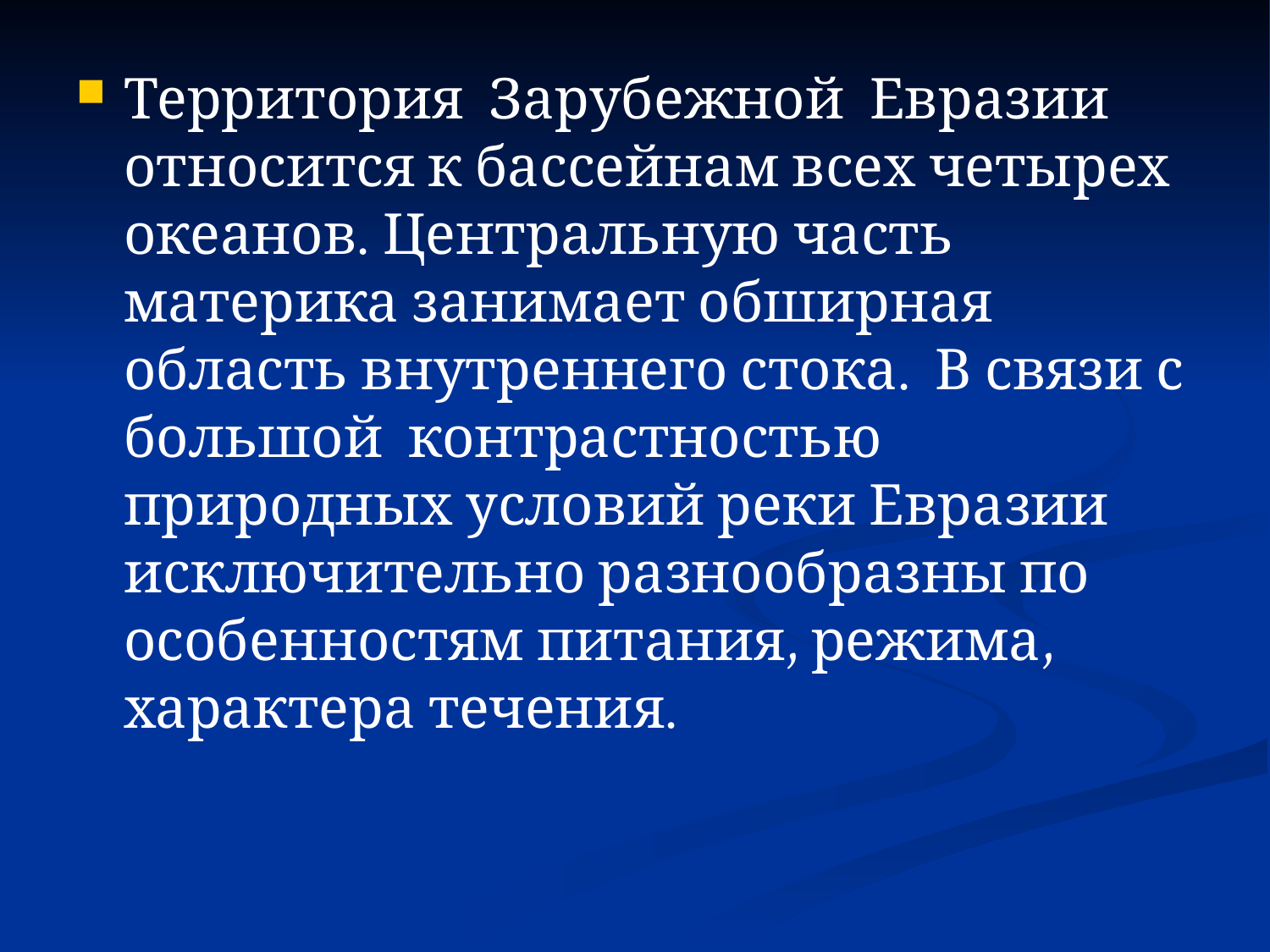

Территория  Зарубежной  Евразии  относится к бассейнам всех четырех океанов. Центральную часть  материка занимает обширная область внутреннего стока.  В связи с большой  контрастностью природных условий реки Евразии исключительно разнообразны по особенностям питания, режима, характера течения.